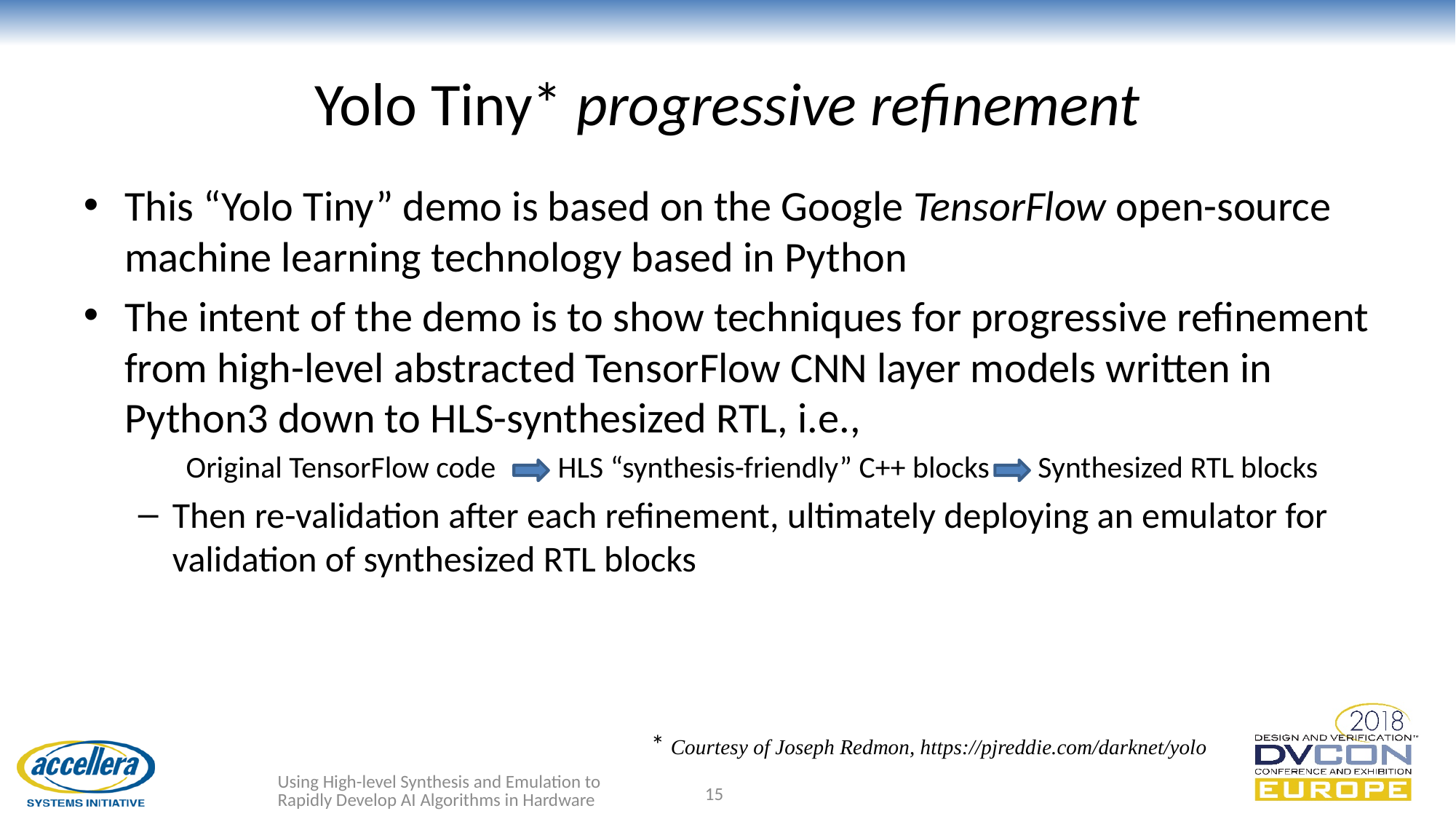

# Yolo Tiny* progressive refinement
This “Yolo Tiny” demo is based on the Google TensorFlow open-source machine learning technology based in Python
The intent of the demo is to show techniques for progressive refinement from high-level abstracted TensorFlow CNN layer models written in Python3 down to HLS-synthesized RTL, i.e.,
Original TensorFlow code         HLS “synthesis-friendly” C++ blocks       Synthesized RTL blocks
Then re-validation after each refinement, ultimately deploying an emulator for validation of synthesized RTL blocks

* Courtesy of Joseph Redmon, https://pjreddie.com/darknet/yolo
Using High-level Synthesis and Emulation to Rapidly Develop AI Algorithms in Hardware
15